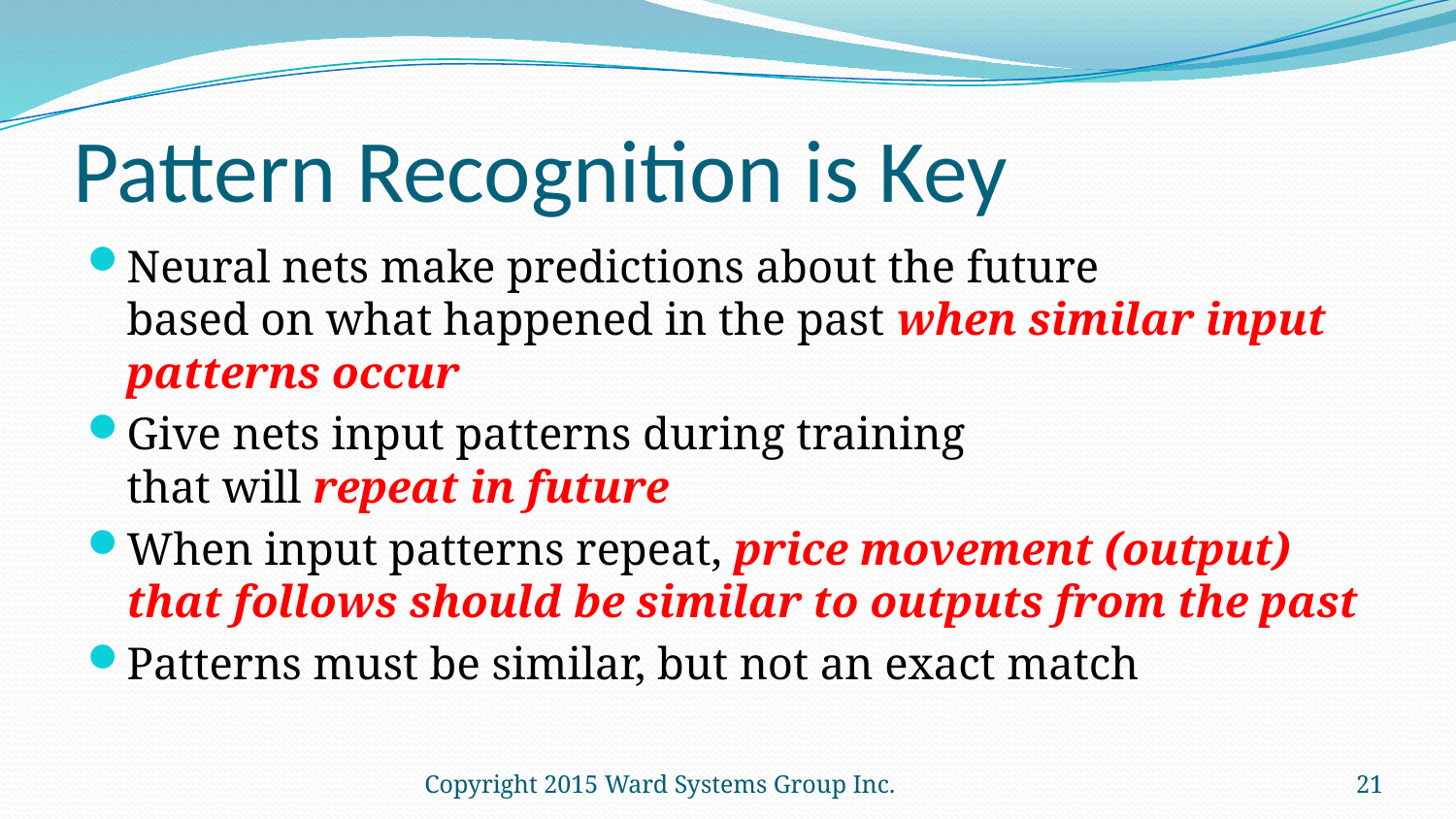

# Pattern Recognition is Key
Neural nets make predictions about the future
based on what happened in the past when similar input patterns occur
Give nets input patterns during training
that will repeat in future
When input patterns repeat, price movement (output) that follows should be similar to outputs from the past
Patterns must be similar, but not an exact match

Copyright 2015 Ward Systems Group Inc.
21